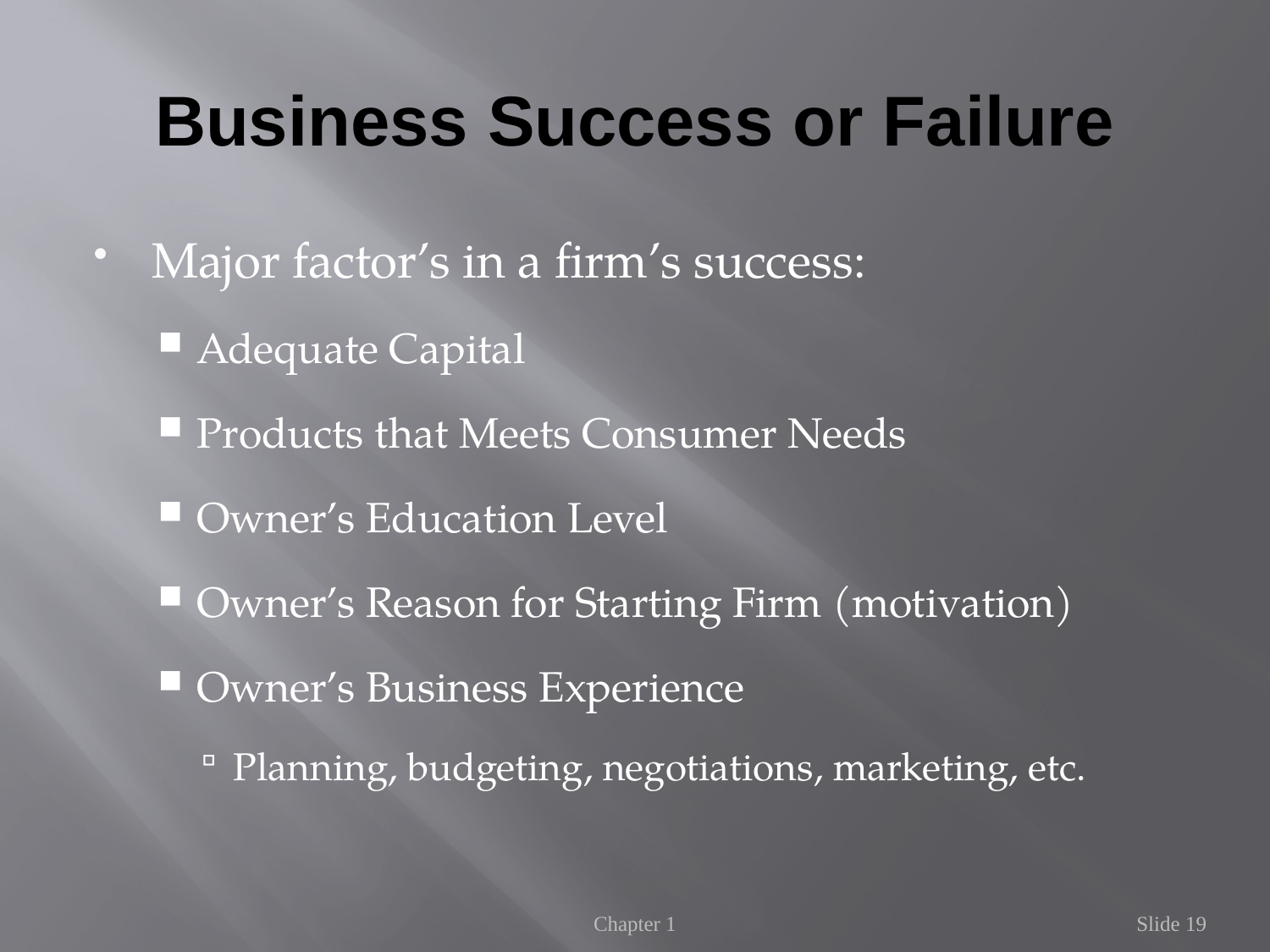

# Business Success or Failure
Major factor’s in a firm’s success:
Adequate Capital
Products that Meets Consumer Needs
Owner’s Education Level
Owner’s Reason for Starting Firm (motivation)
Owner’s Business Experience
Planning, budgeting, negotiations, marketing, etc.

Chapter 1
Slide 19